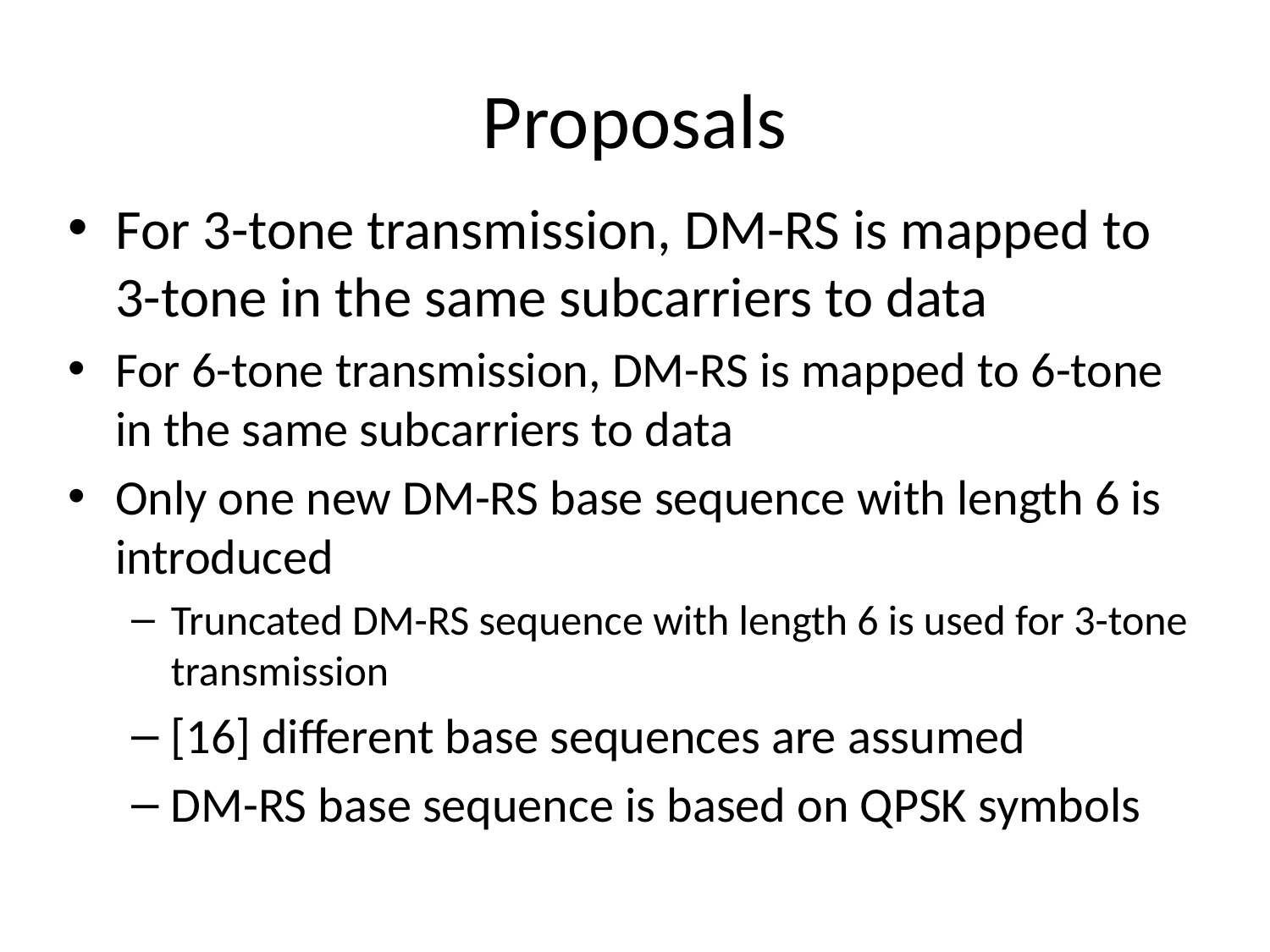

# Proposals
For 3-tone transmission, DM-RS is mapped to 3-tone in the same subcarriers to data
For 6-tone transmission, DM-RS is mapped to 6-tone in the same subcarriers to data
Only one new DM-RS base sequence with length 6 is introduced
Truncated DM-RS sequence with length 6 is used for 3-tone transmission
[16] different base sequences are assumed
DM-RS base sequence is based on QPSK symbols